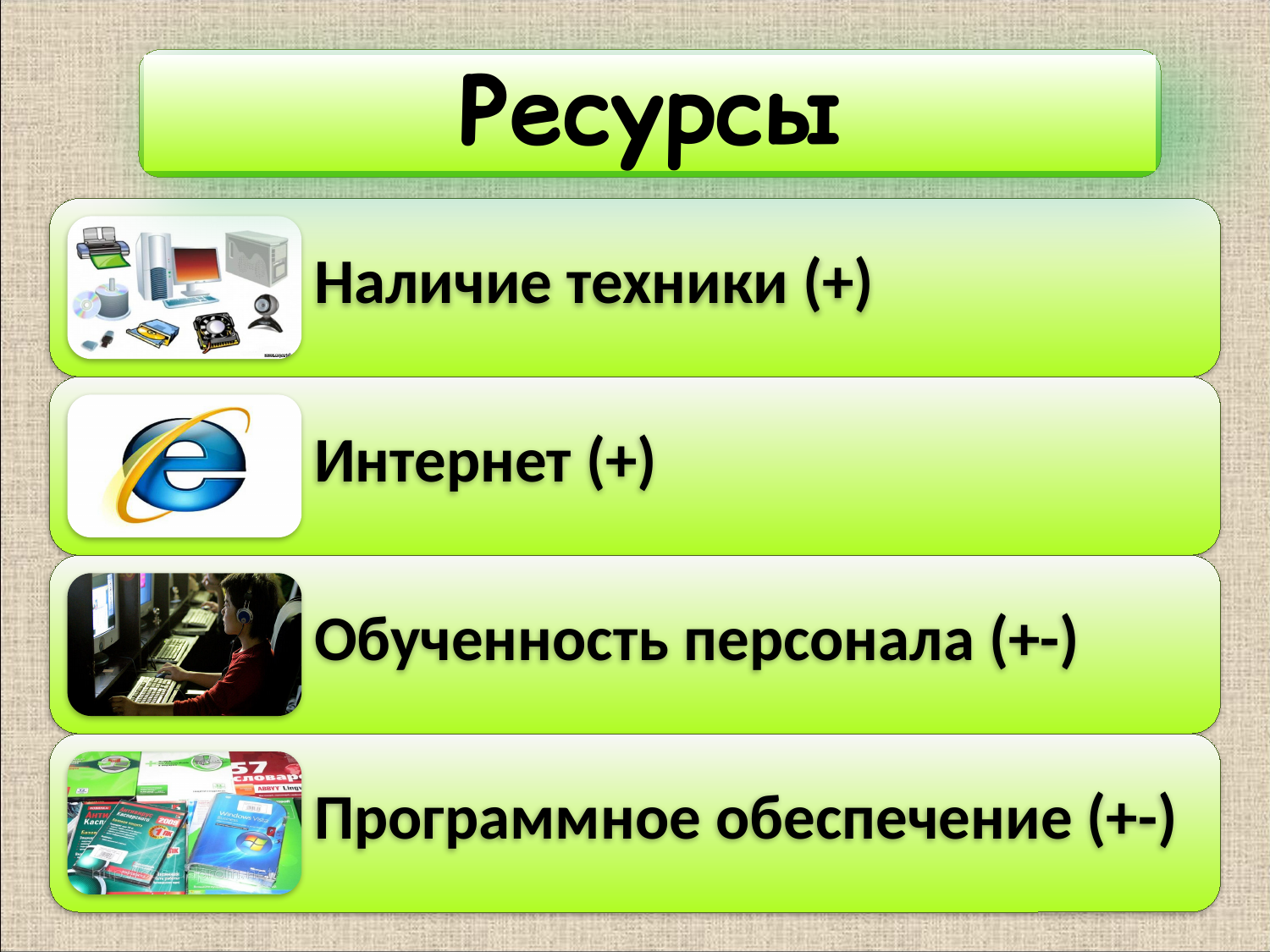

Ресурсы

Наличие техники (+)
Интернет (+)
Обученность персонала (+-)
Программное обеспечение (+-)